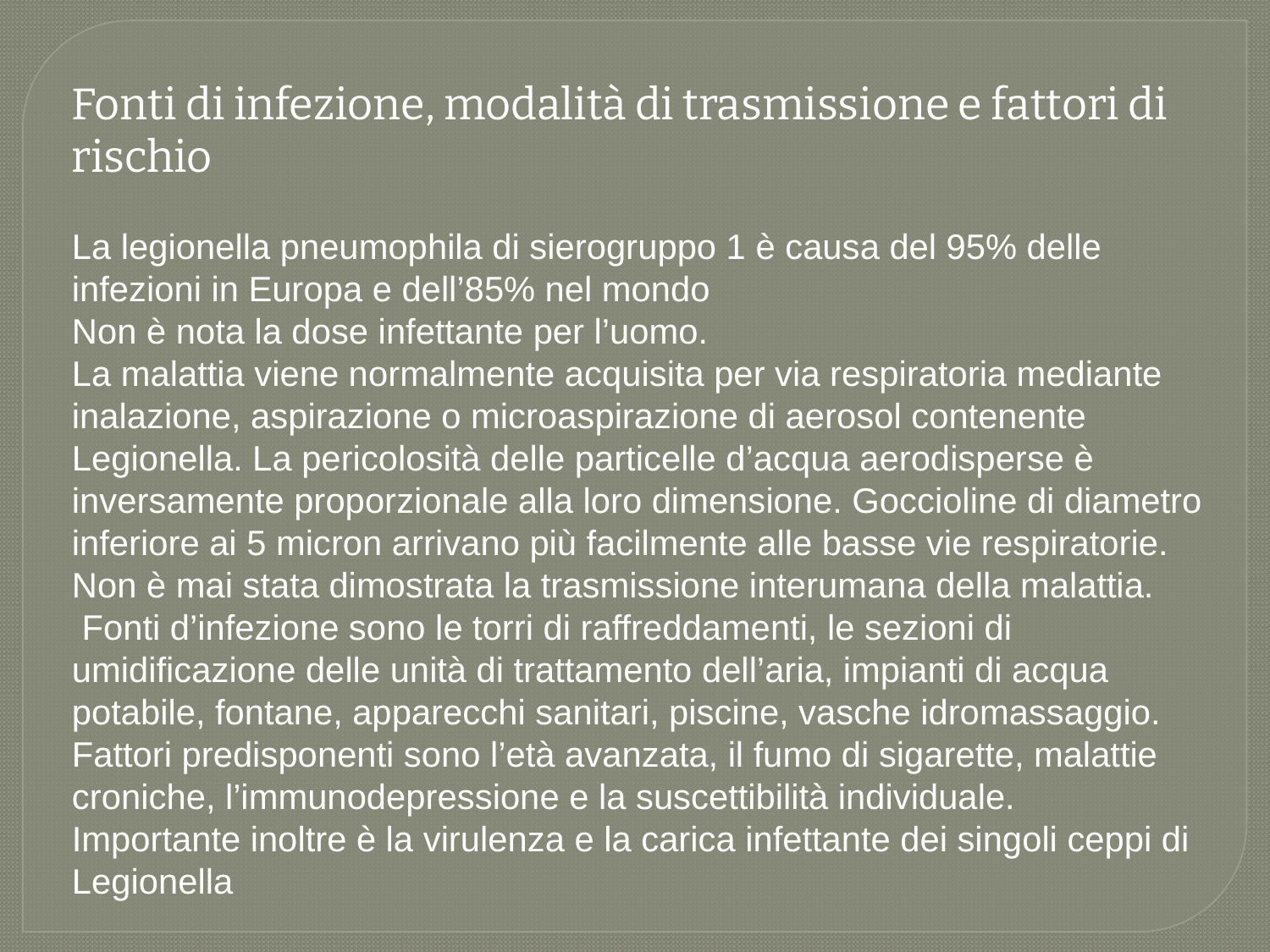

Fonti di infezione, modalità di trasmissione e fattori di rischio

La legionella pneumophila di sierogruppo 1 è causa del 95% delle infezioni in Europa e dell’85% nel mondo
Non è nota la dose infettante per l’uomo.
La malattia viene normalmente acquisita per via respiratoria mediante inalazione, aspirazione o microaspirazione di aerosol contenente Legionella. La pericolosità delle particelle d’acqua aerodisperse è inversamente proporzionale alla loro dimensione. Goccioline di diametro inferiore ai 5 micron arrivano più facilmente alle basse vie respiratorie.
Non è mai stata dimostrata la trasmissione interumana della malattia.
 Fonti d’infezione sono le torri di raffreddamenti, le sezioni di umidificazione delle unità di trattamento dell’aria, impianti di acqua potabile, fontane, apparecchi sanitari, piscine, vasche idromassaggio.
Fattori predisponenti sono l’età avanzata, il fumo di sigarette, malattie croniche, l’immunodepressione e la suscettibilità individuale.
Importante inoltre è la virulenza e la carica infettante dei singoli ceppi di Legionella